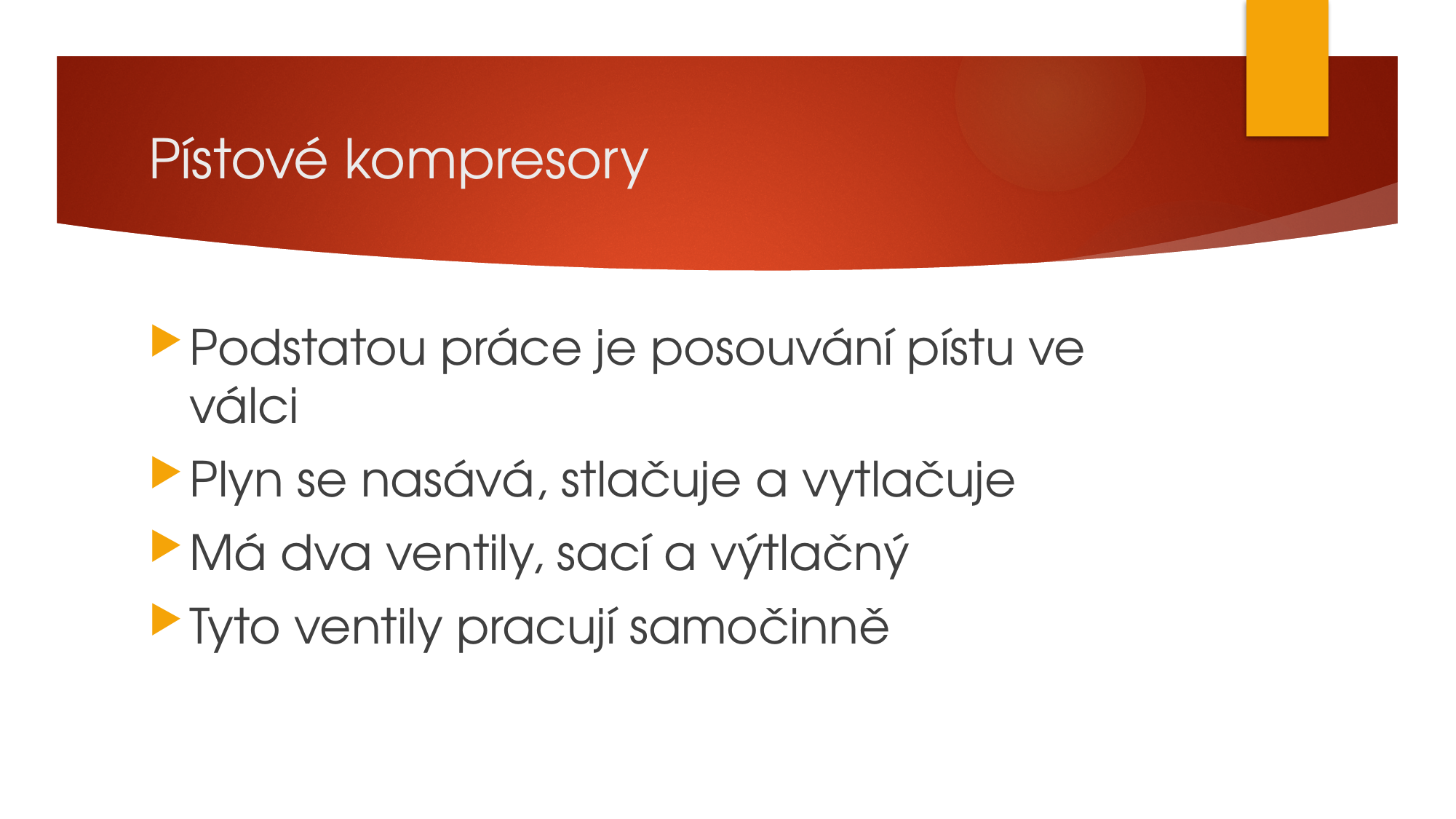

# Pístové kompresory
Podstatou práce je posouvání pístu ve válci
Plyn se nasává, stlačuje a vytlačuje
Má dva ventily, sací a výtlačný
Tyto ventily pracují samočinně